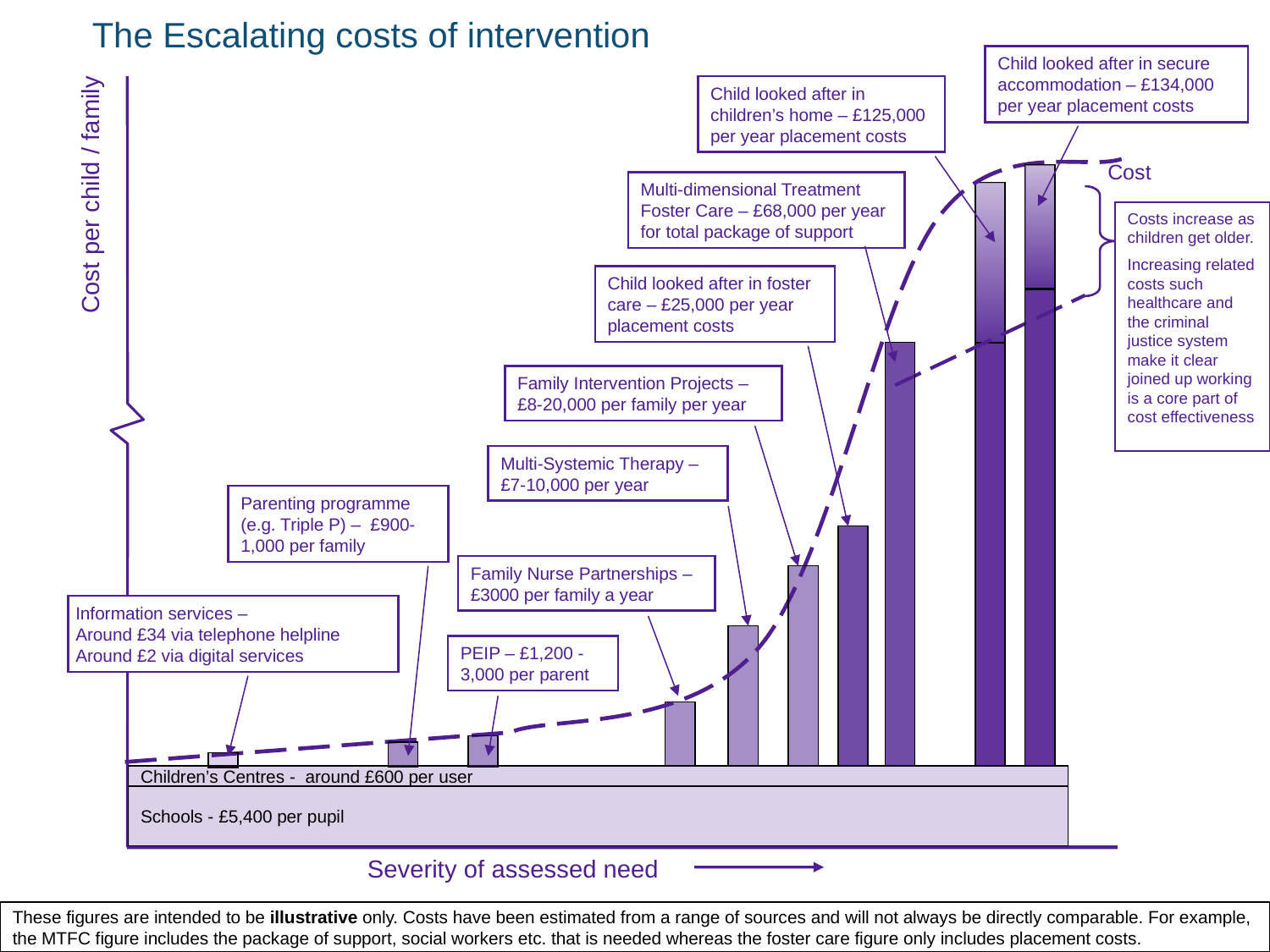

The Escalating costs of intervention
Child looked after in secure accommodation – £134,000 per year placement costs
Cost per child / family

Child looked after in children’s home – £125,000 per year placement costs

Cost

Multi-dimensional Treatment Foster Care – £68,000 per year for total package of support

Costs increase as children get older.
Increasing related costs such healthcare and the criminal justice system make it clear joined up working is a core part of cost effectiveness

Child looked after in foster care – £25,000 per year placement costs

Family Intervention Projects – £8-20,000 per family per year

Multi-Systemic Therapy – £7-10,000 per year
Parenting programme (e.g. Triple P) –  £900-1,000 per family

Family Nurse Partnerships – £3000 per family a year

Information services –
Around £34 via telephone helpline
Around £2 via digital services

PEIP – £1,200 - 3,000 per parent

Children’s Centres -  around £600 per user
Schools - £5,400 per pupil

Severity of assessed need

These figures are intended to be illustrative only. Costs have been estimated from a range of sources and will not always be directly comparable. For example, the MTFC figure includes the package of support, social workers etc. that is needed whereas the foster care figure only includes placement costs.